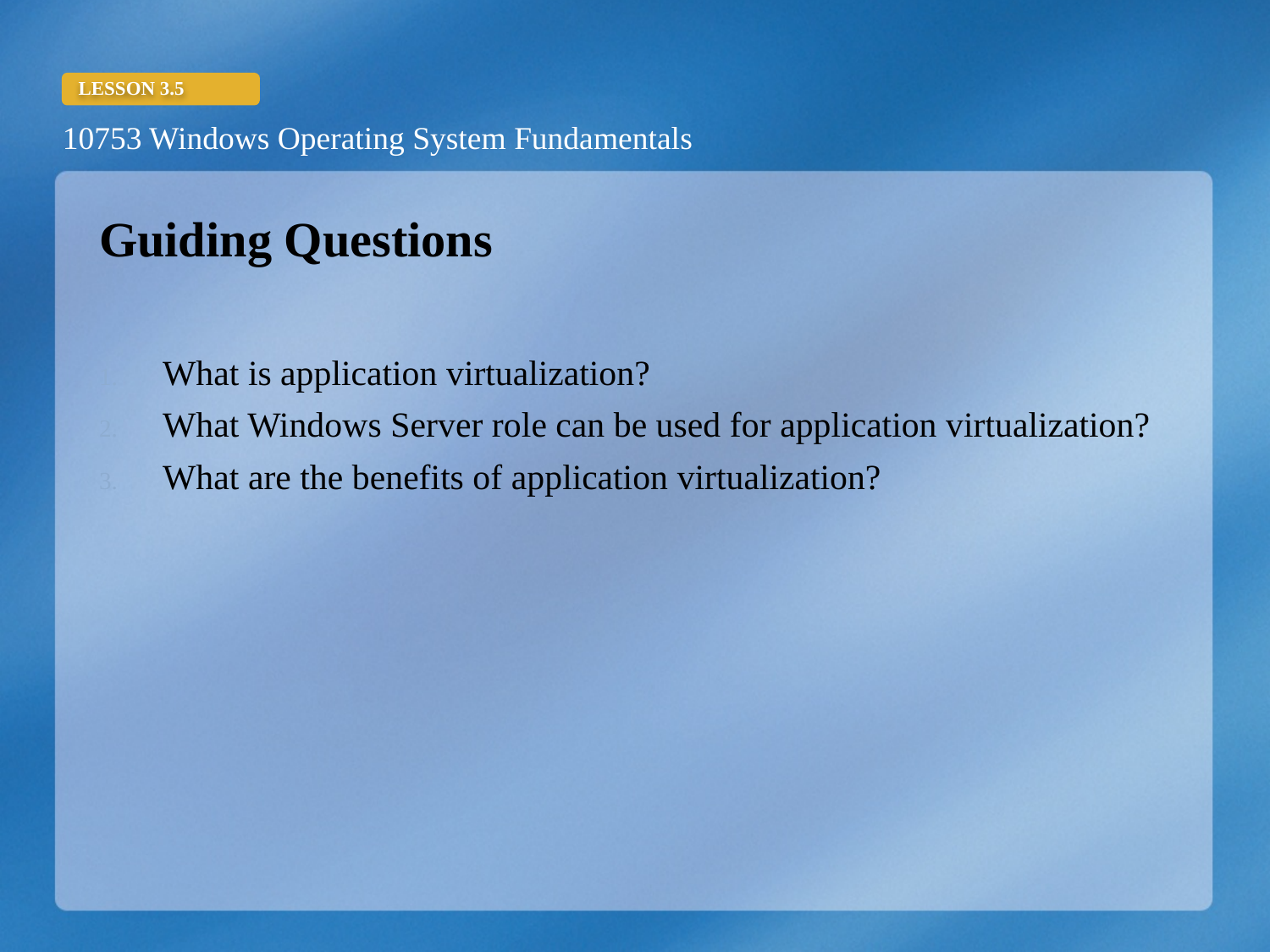

Guiding Questions

What is application virtualization?
What Windows Server role can be used for application virtualization?
What are the benefits of application virtualization?